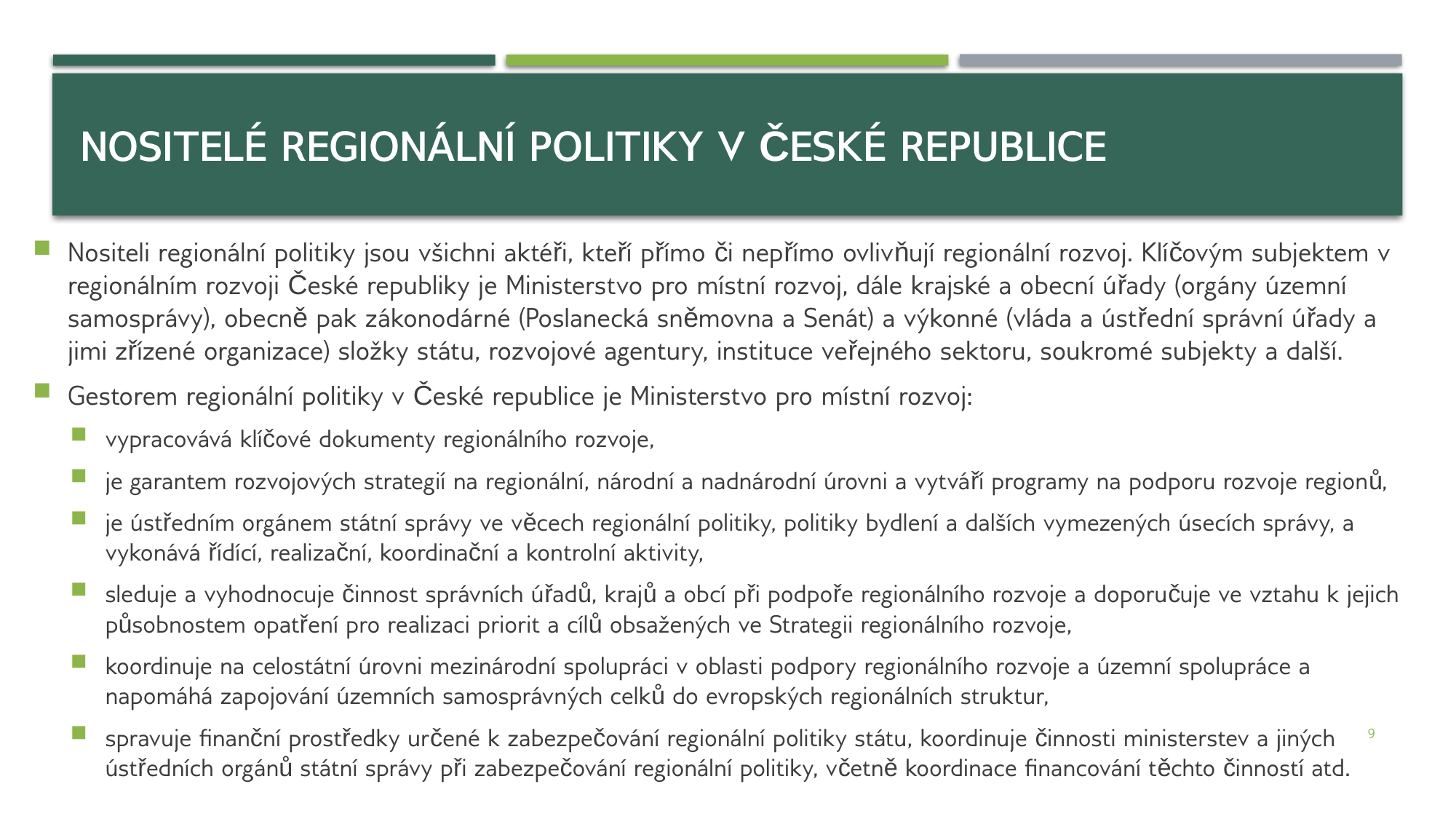

# Nositelé regionální politiky v České republice
Nositeli regionální politiky jsou všichni aktéři, kteří přímo či nepřímo ovlivňují regionální rozvoj. Klíčovým subjektem v regionálním rozvoji České republiky je Ministerstvo pro místní rozvoj, dále krajské a obecní úřady (orgány územní samosprávy), obecně pak zákonodárné (Poslanecká sněmovna a Senát) a výkonné (vláda a ústřední správní úřady a jimi zřízené organizace) složky státu, rozvojové agentury, instituce veřejného sektoru, soukromé subjekty a další.
Gestorem regionální politiky v České republice je Ministerstvo pro místní rozvoj:
vypracovává klíčové dokumenty regionálního rozvoje,
je garantem rozvojových strategií na regionální, národní a nadnárodní úrovni a vytváří programy na podporu rozvoje regionů,
je ústředním orgánem státní správy ve věcech regionální politiky, politiky bydlení a dalších vymezených úsecích správy, a vykonává řídící, realizační, koordinační a kontrolní aktivity,
sleduje a vyhodnocuje činnost správních úřadů, krajů a obcí při podpoře regionálního rozvoje a doporučuje ve vztahu k jejich působnostem opatření pro realizaci priorit a cílů obsažených ve Strategii regionálního rozvoje,
koordinuje na celostátní úrovni mezinárodní spolupráci v oblasti podpory regionálního rozvoje a územní spolupráce a napomáhá zapojování územních samosprávných celků do evropských regionálních struktur,
spravuje finanční prostředky určené k zabezpečování regionální politiky státu, koordinuje činnosti ministerstev a jiných ústředních orgánů státní správy při zabezpečování regionální politiky, včetně koordinace financování těchto činností atd.
9